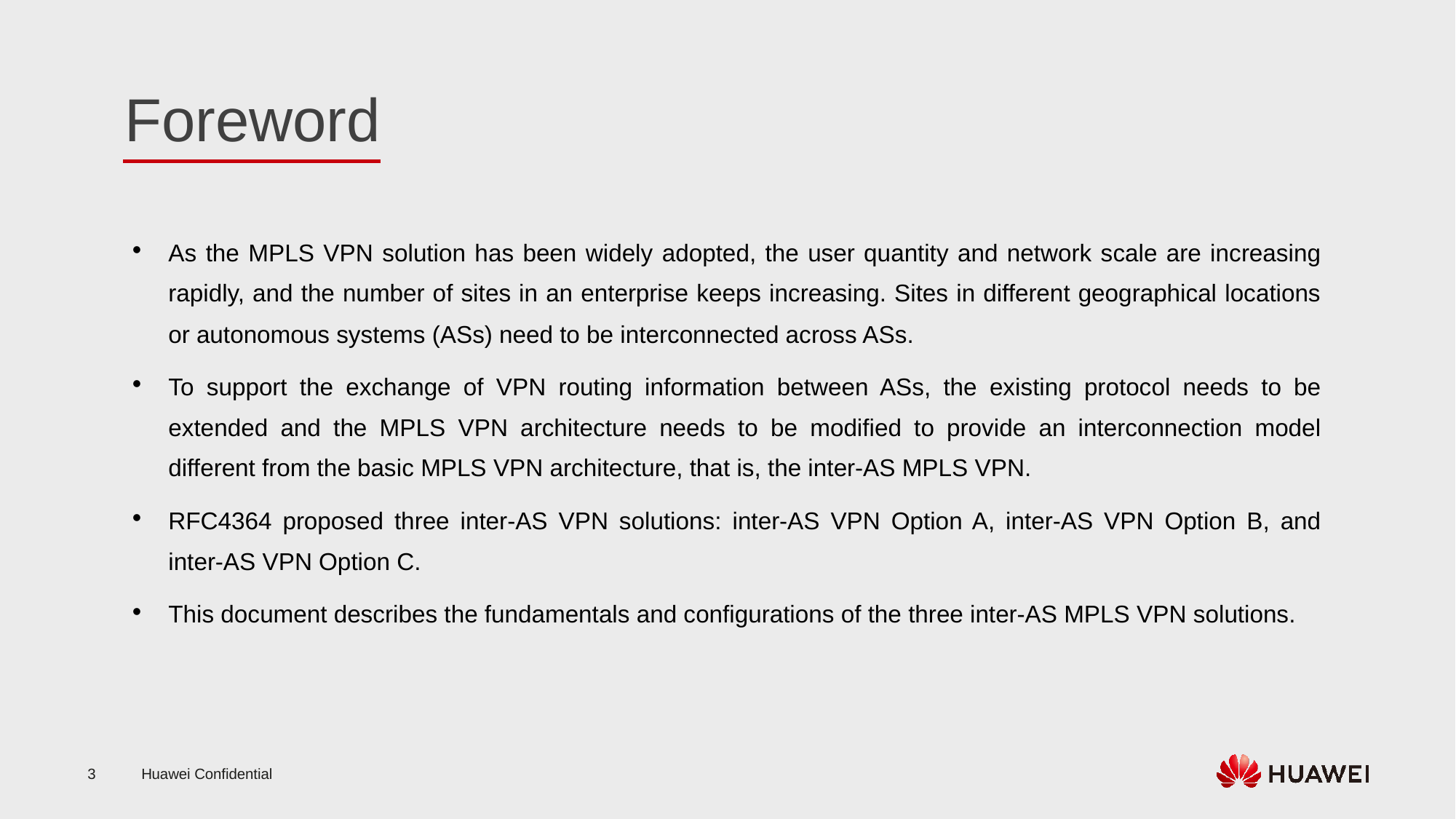

As the MPLS VPN solution has been widely adopted, the user quantity and network scale are increasing rapidly, and the number of sites in an enterprise keeps increasing. Sites in different geographical locations or autonomous systems (ASs) need to be interconnected across ASs.
To support the exchange of VPN routing information between ASs, the existing protocol needs to be extended and the MPLS VPN architecture needs to be modified to provide an interconnection model different from the basic MPLS VPN architecture, that is, the inter-AS MPLS VPN.
RFC4364 proposed three inter-AS VPN solutions: inter-AS VPN Option A, inter-AS VPN Option B, and inter-AS VPN Option C.
This document describes the fundamentals and configurations of the three inter-AS MPLS VPN solutions.